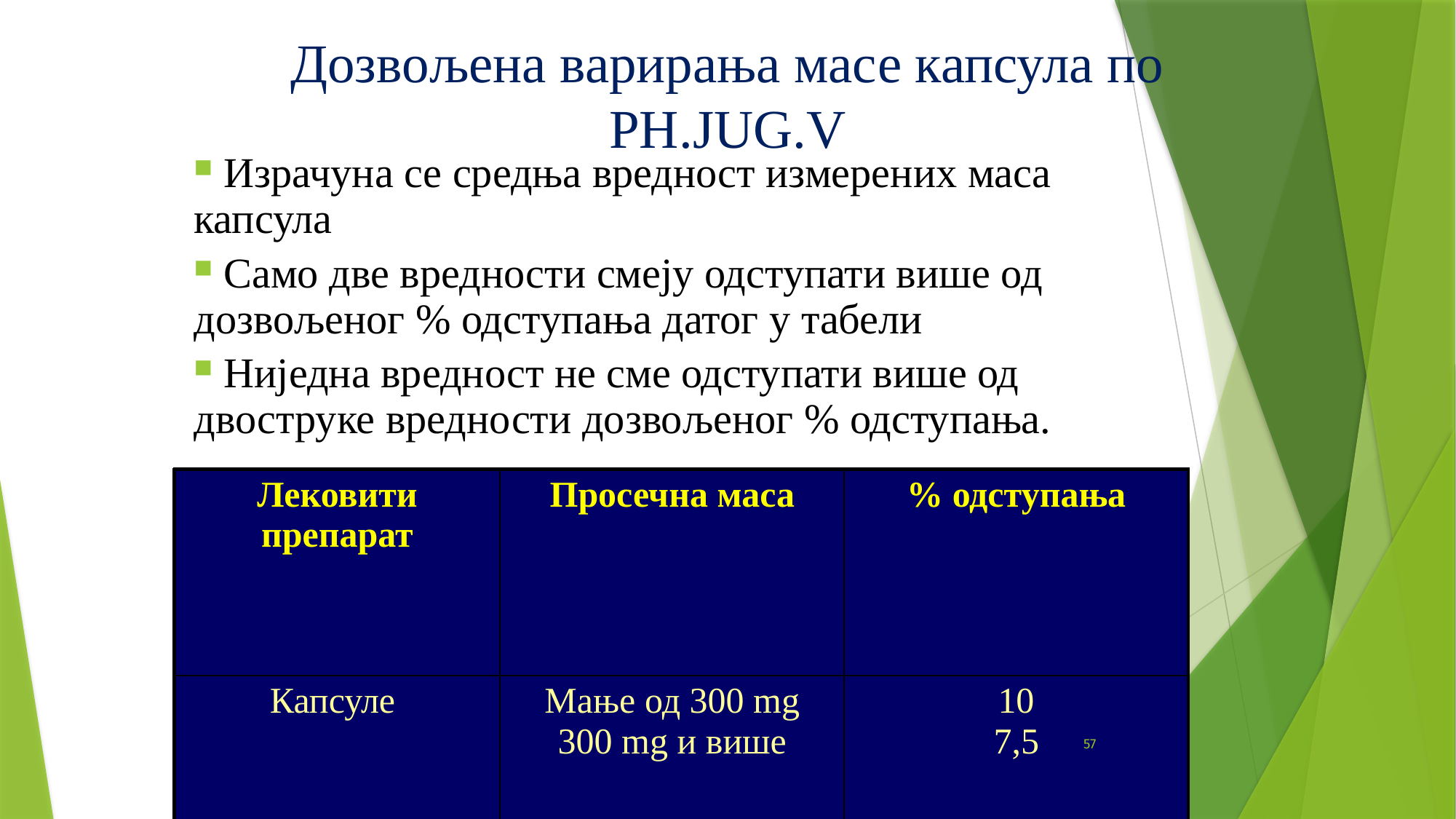

# Дозвољена варирања масе капсула по PH.JUG.V
 Израчуна се средња вредност измерених маса капсула
 Само две вредности смеју одступати више од дозвољеног % одступања датог у табели
 Ниједна вредност не сме одступати више од двоструке вредности дозвољеног % одступања.

| Лековити препарат | Просечна маса | % одступања |
| --- | --- | --- |
| Капсуле | Мање од 300 mg 300 mg и више | 10 7,5 |
57